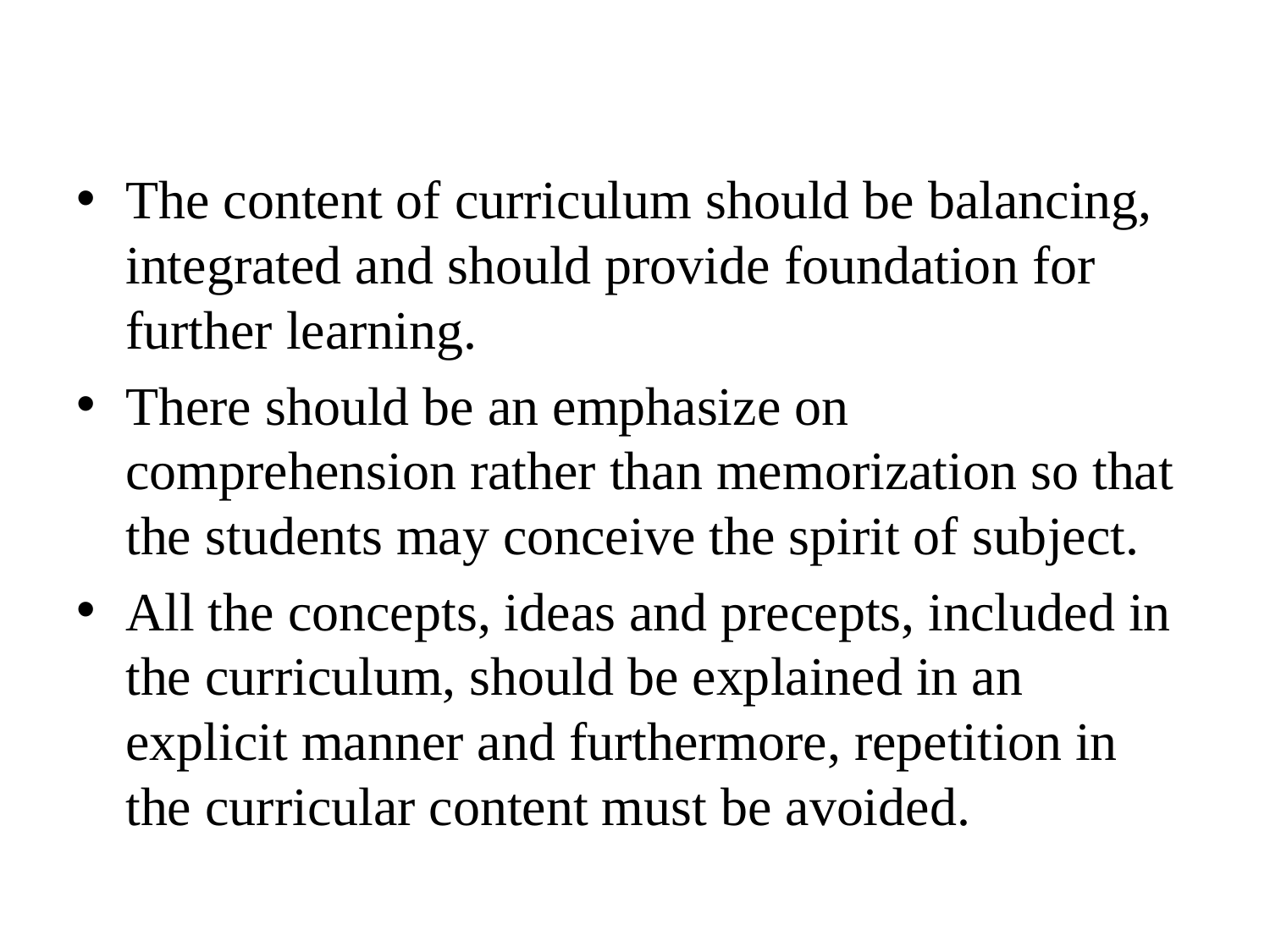

#
The content of curriculum should be balancing, integrated and should provide foundation for further learning.
There should be an emphasize on comprehension rather than memorization so that the students may conceive the spirit of subject.
All the concepts, ideas and precepts, included in the curriculum, should be explained in an explicit manner and furthermore, repetition in the curricular content must be avoided.